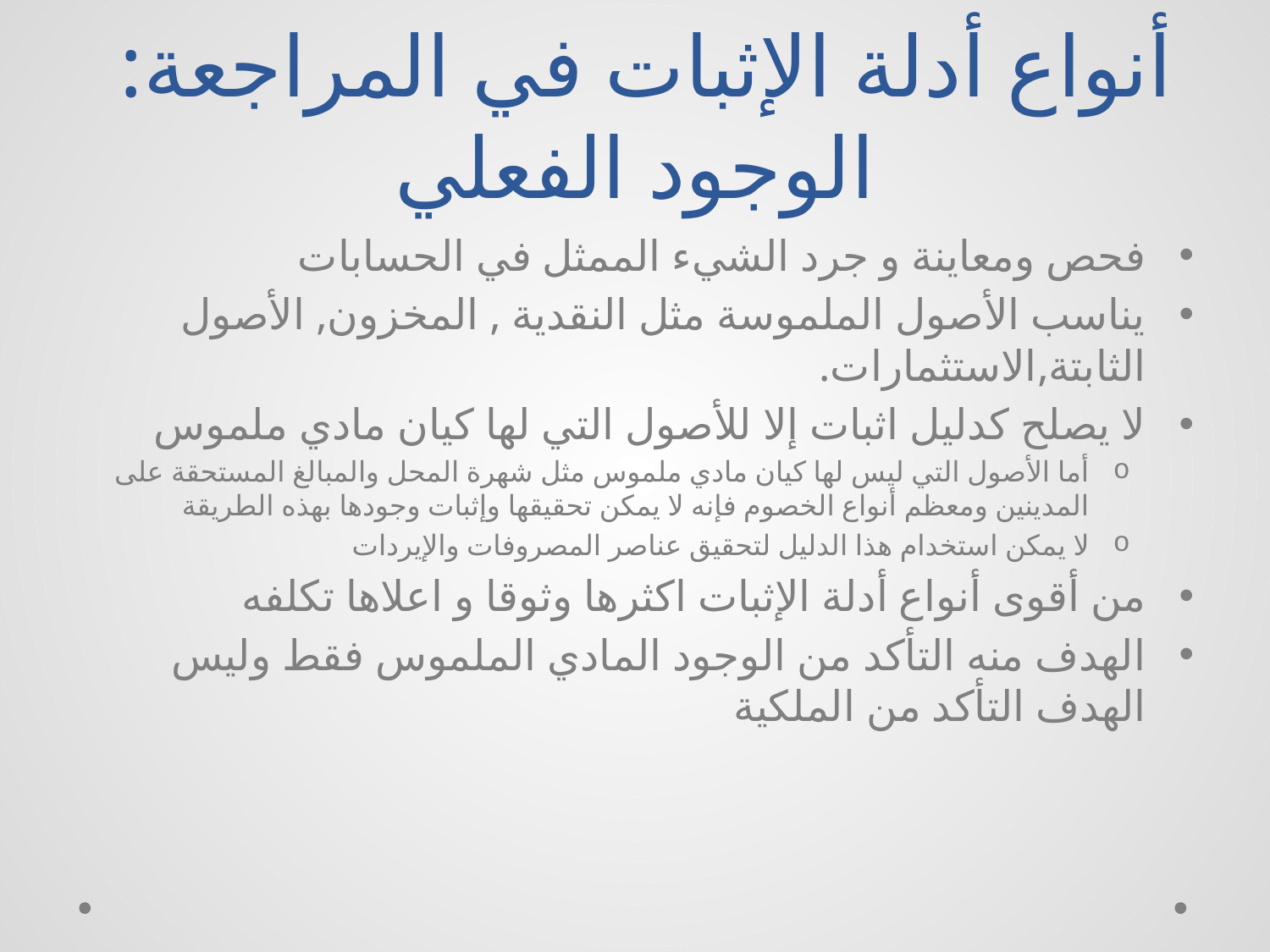

# أنواع أدلة الإثبات في المراجعة:  الوجود الفعلي
فحص ومعاينة و جرد الشيء الممثل في الحسابات
يناسب الأصول الملموسة مثل النقدية , المخزون, الأصول الثابتة,الاستثمارات.
لا يصلح كدليل اثبات إلا للأصول التي لها كيان مادي ملموس
أما الأصول التي ليس لها كيان مادي ملموس مثل شهرة المحل والمبالغ المستحقة على المدينين ومعظم أنواع الخصوم فإنه لا يمكن تحقيقها وإثبات وجودها بهذه الطريقة
لا يمكن استخدام هذا الدليل لتحقيق عناصر المصروفات والإيردات
من أقوى أنواع أدلة الإثبات اكثرها وثوقا و اعلاها تكلفه
الهدف منه التأكد من الوجود المادي الملموس فقط وليس الهدف التأكد من الملكية